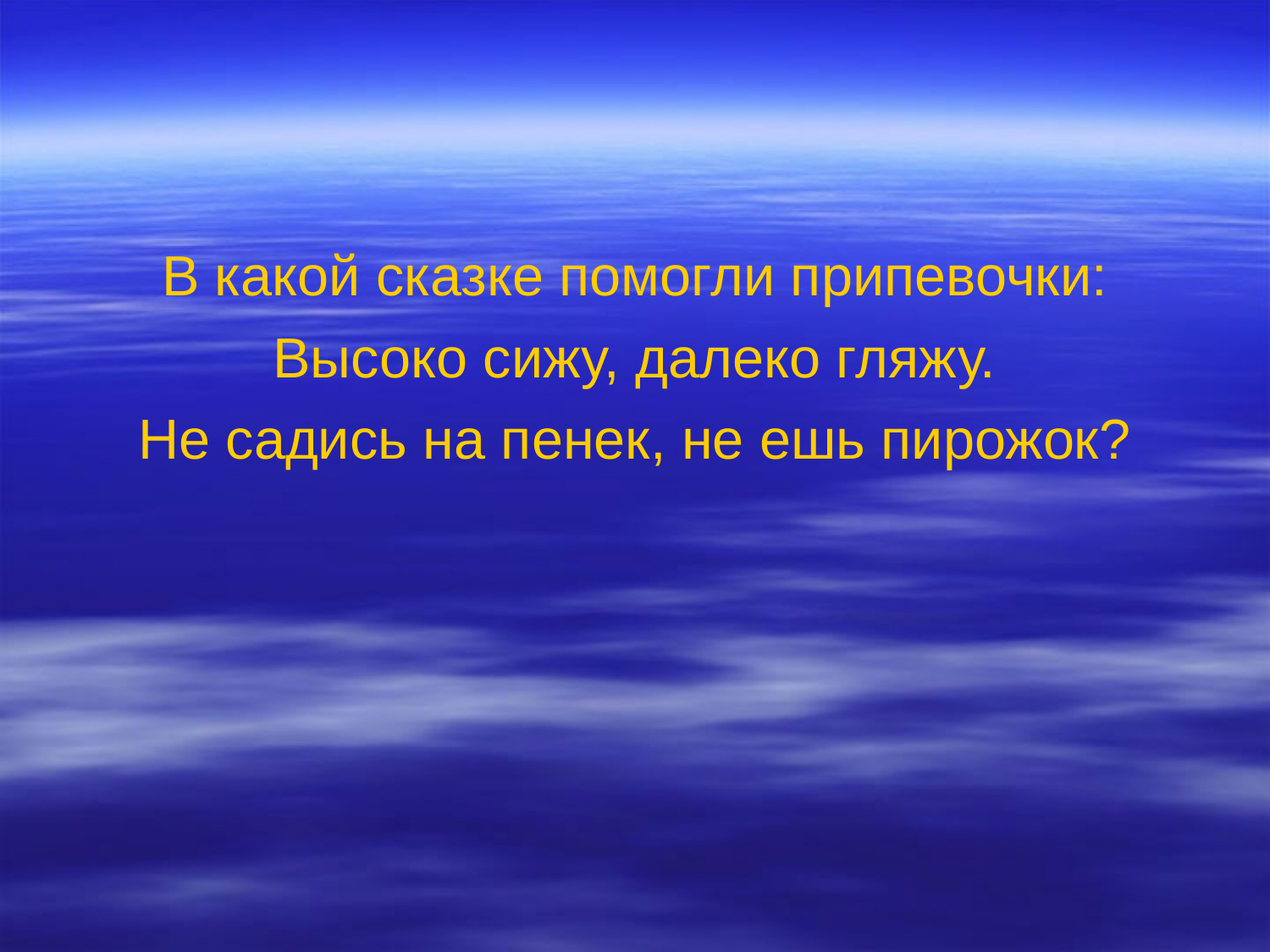

В какой сказке помогли припевочки:
Высоко сижу, далеко гляжу.
Не садись на пенек, не ешь пирожок?